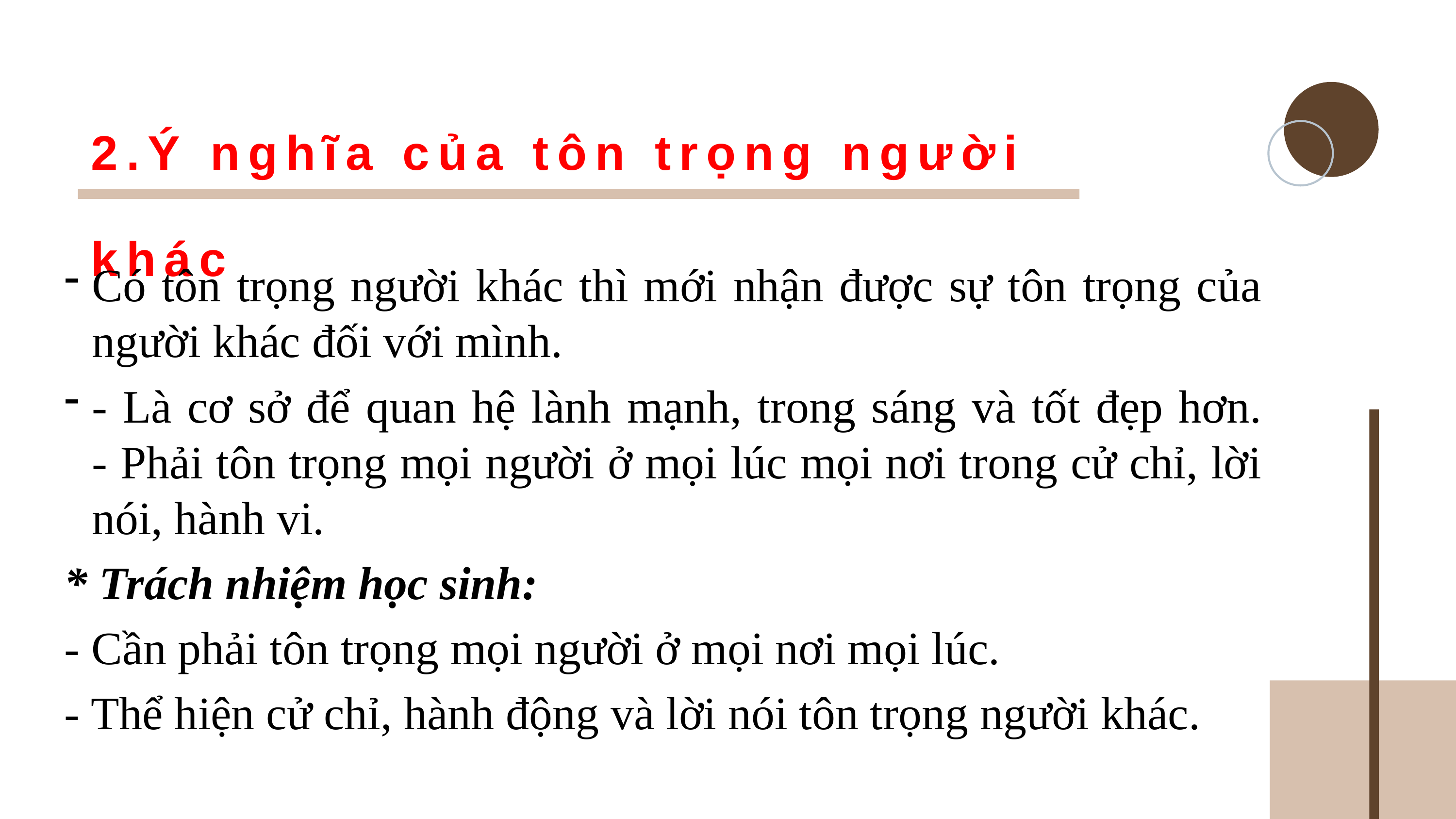

2.Ý nghĩa của tôn trọng người khác

Có tôn trọng người khác thì mới nhận được sự tôn trọng của người khác đối với mình.
- Là cơ sở để quan hệ lành mạnh, trong sáng và tốt đẹp hơn.
- Phải tôn trọng mọi người ở mọi lúc mọi nơi trong cử chỉ, lời nói, hành vi.
* Trách nhiệm học sinh:
- Cần phải tôn trọng mọi người ở mọi nơi mọi lúc.
- Thể hiện cử chỉ, hành động và lời nói tôn trọng người khác.